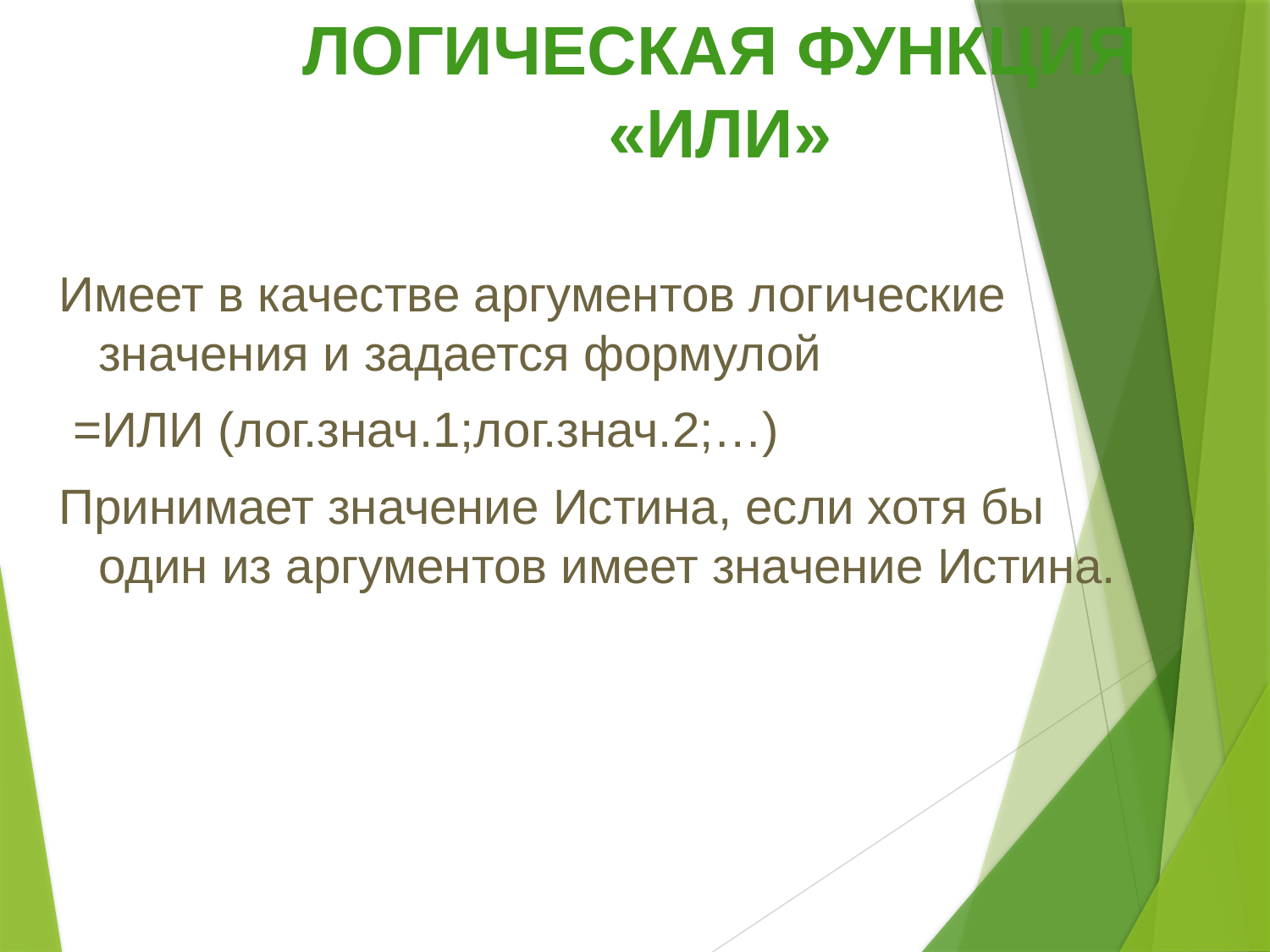

# ЛОГИЧЕСКАЯ ФУНКЦИЯ «ИЛИ»
Имеет в качестве аргументов логические значения и задается формулой
 =ИЛИ (лог.знач.1;лог.знач.2;…)
Принимает значение Истина, если хотя бы один из аргументов имеет значение Истина.